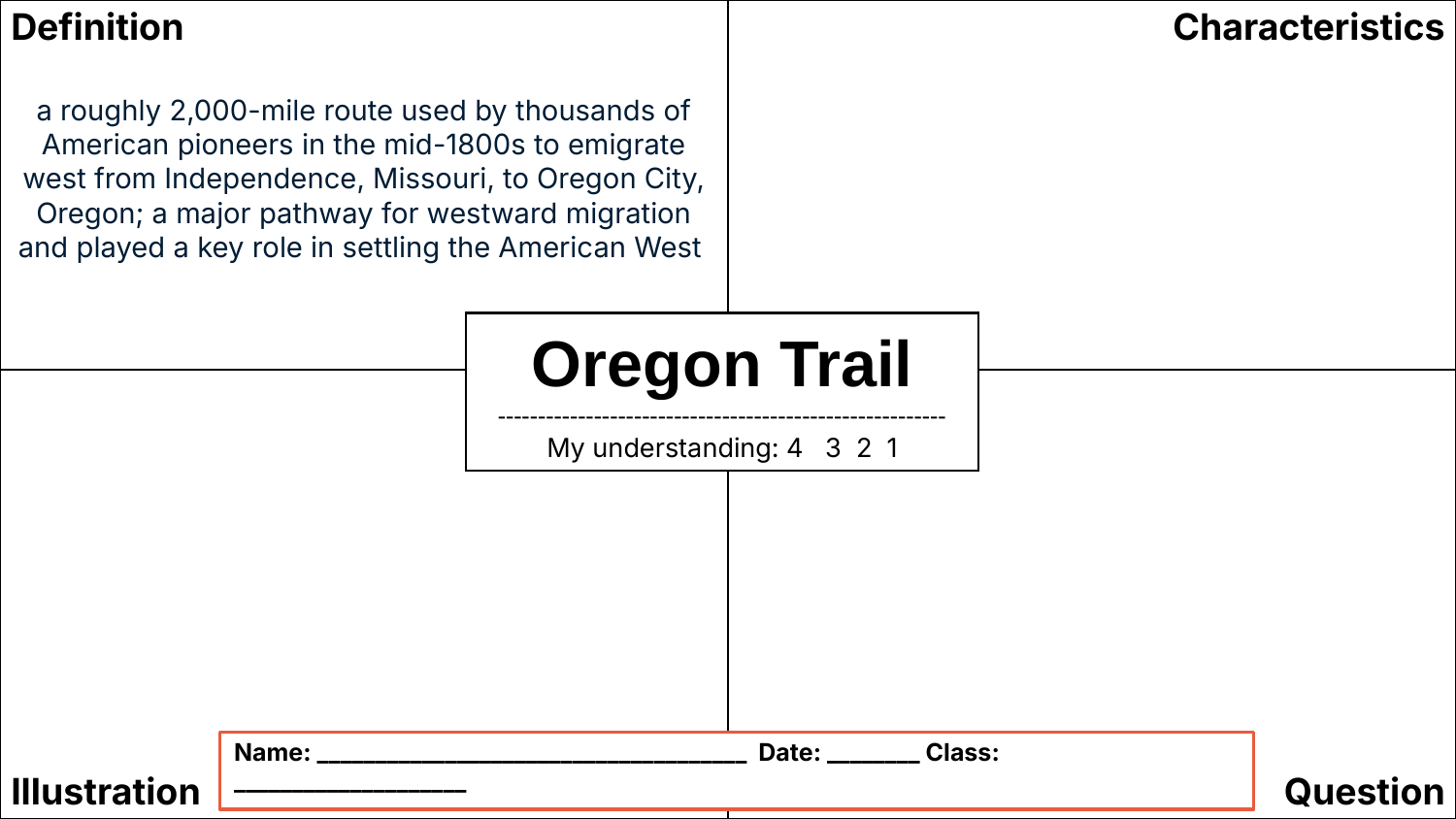

| Definition a roughly 2,000-mile route used by thousands of American pioneers in the mid-1800s to emigrate west from Independence, Missouri, to Oregon City, Oregon; a major pathway for westward migration and played a key role in settling the American West | Characteristics |
| --- | --- |
| Illustration | America: A Da Question |
Oregon Trail
--------------------------------------------------------
My understanding: 4   3  2  1
Name: _____________________________________  Date: ________ Class: ____________________